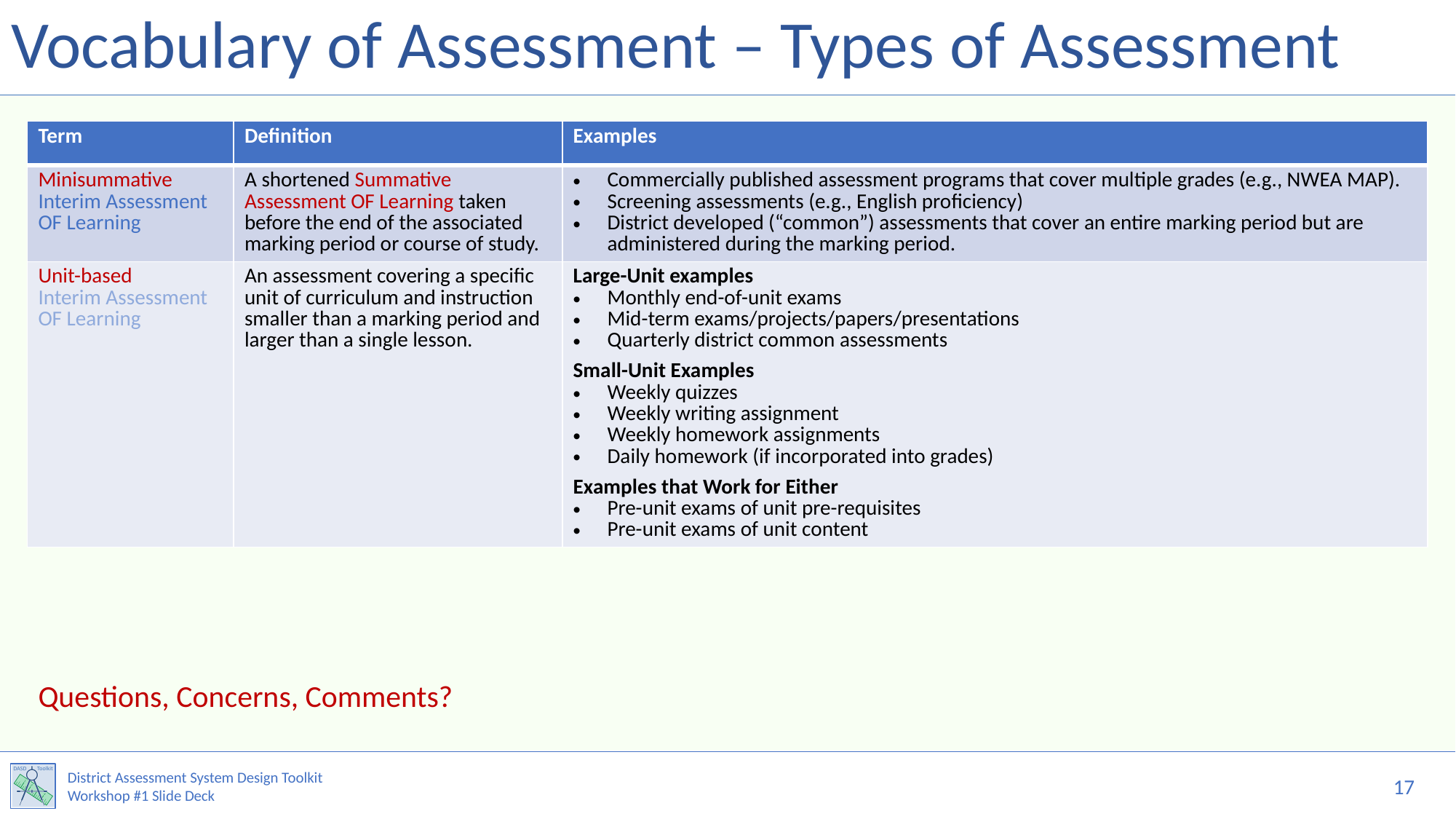

# Vocabulary of Assessment – Types of Assessment
| Term | Definition | Examples |
| --- | --- | --- |
| Minisummative Interim Assessment OF Learning | A shortened Summative Assessment OF Learning taken before the end of the associated marking period or course of study. | Commercially published assessment programs that cover multiple grades (e.g., NWEA MAP). Screening assessments (e.g., English proficiency) District developed (“common”) assessments that cover an entire marking period but are administered during the marking period. |
| Unit-based Interim Assessment OF Learning | An assessment covering a specific unit of curriculum and instruction smaller than a marking period and larger than a single lesson. | Large-Unit examples Monthly end-of-unit exams Mid-term exams/projects/papers/presentations Quarterly district common assessments   Small-Unit Examples Weekly quizzes Weekly writing assignment Weekly homework assignments Daily homework (if incorporated into grades)   Examples that Work for Either Pre-unit exams of unit pre-requisites Pre-unit exams of unit content |
Questions, Concerns, Comments?